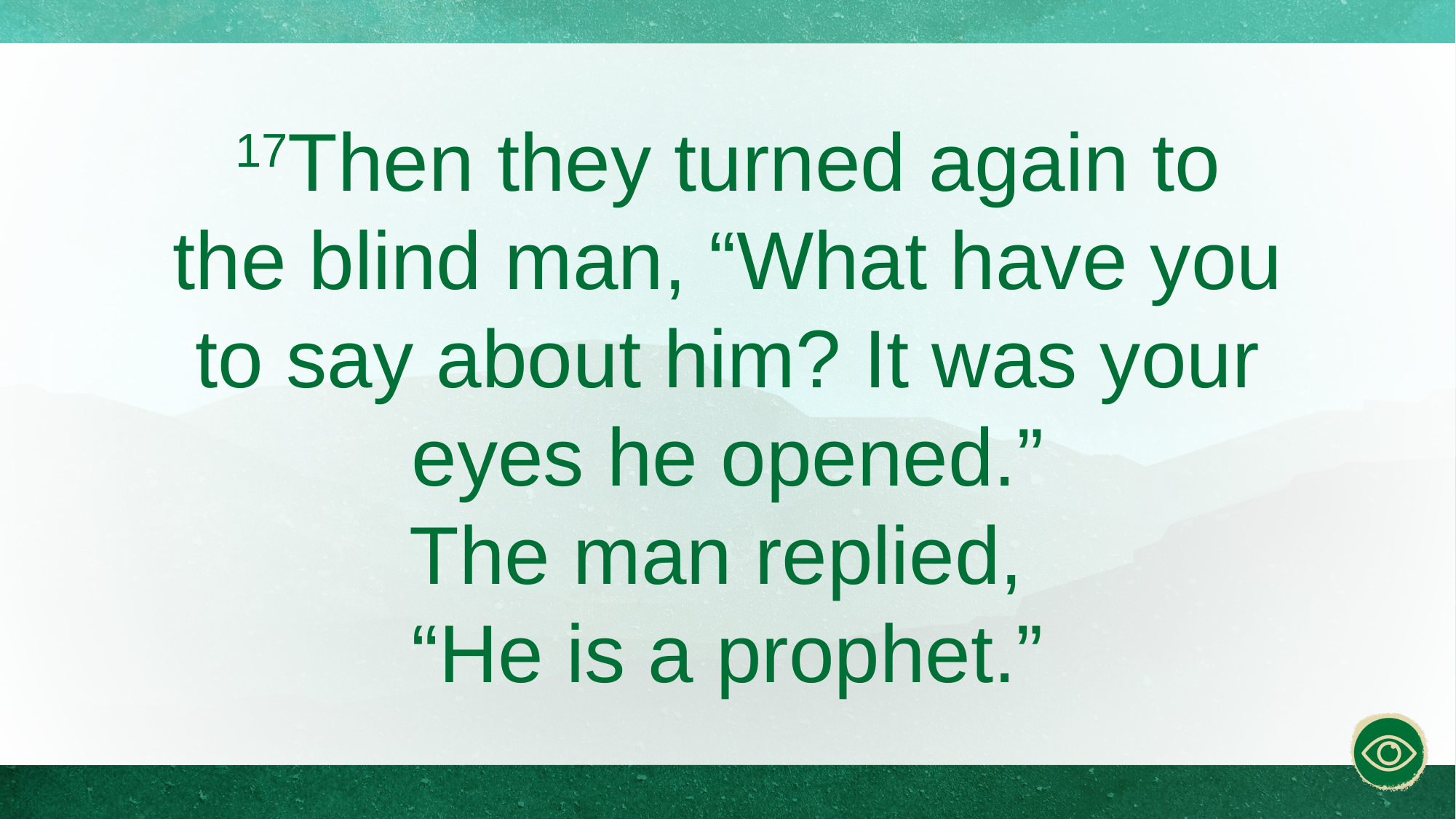

17Then they turned again to the blind man, “What have you to say about him? It was your eyes he opened.”
The man replied,
“He is a prophet.”